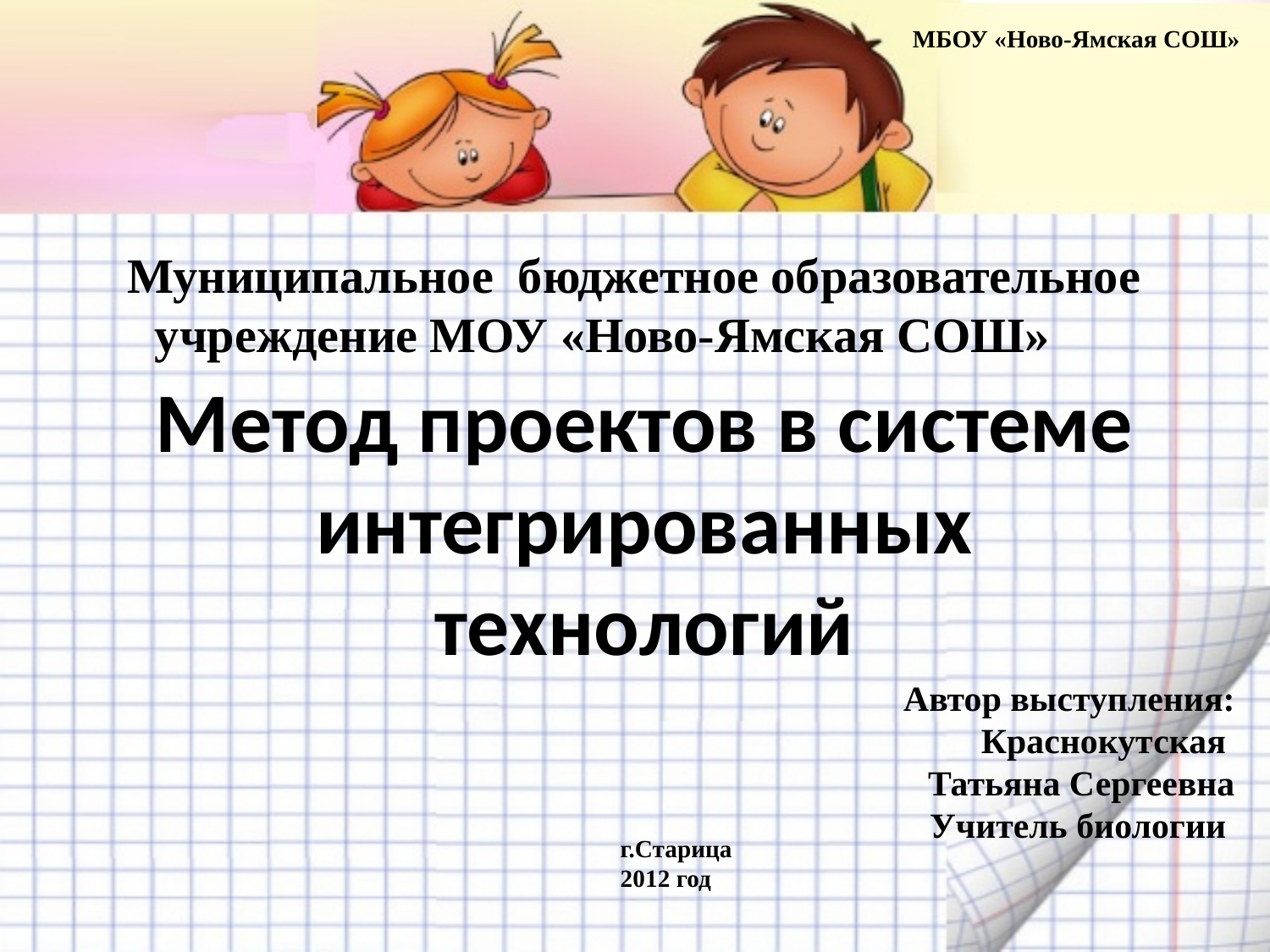

МБОУ «Ново-Ямская СОШ»
Муниципальное  бюджетное образовательное учреждение МОУ «Ново-Ямская СОШ»

# Метод проектов в системе интегрированных технологий

Автор выступления:
Краснокутская
Татьяна Сергеевна
Учитель биологии
г.Старица
2012 год